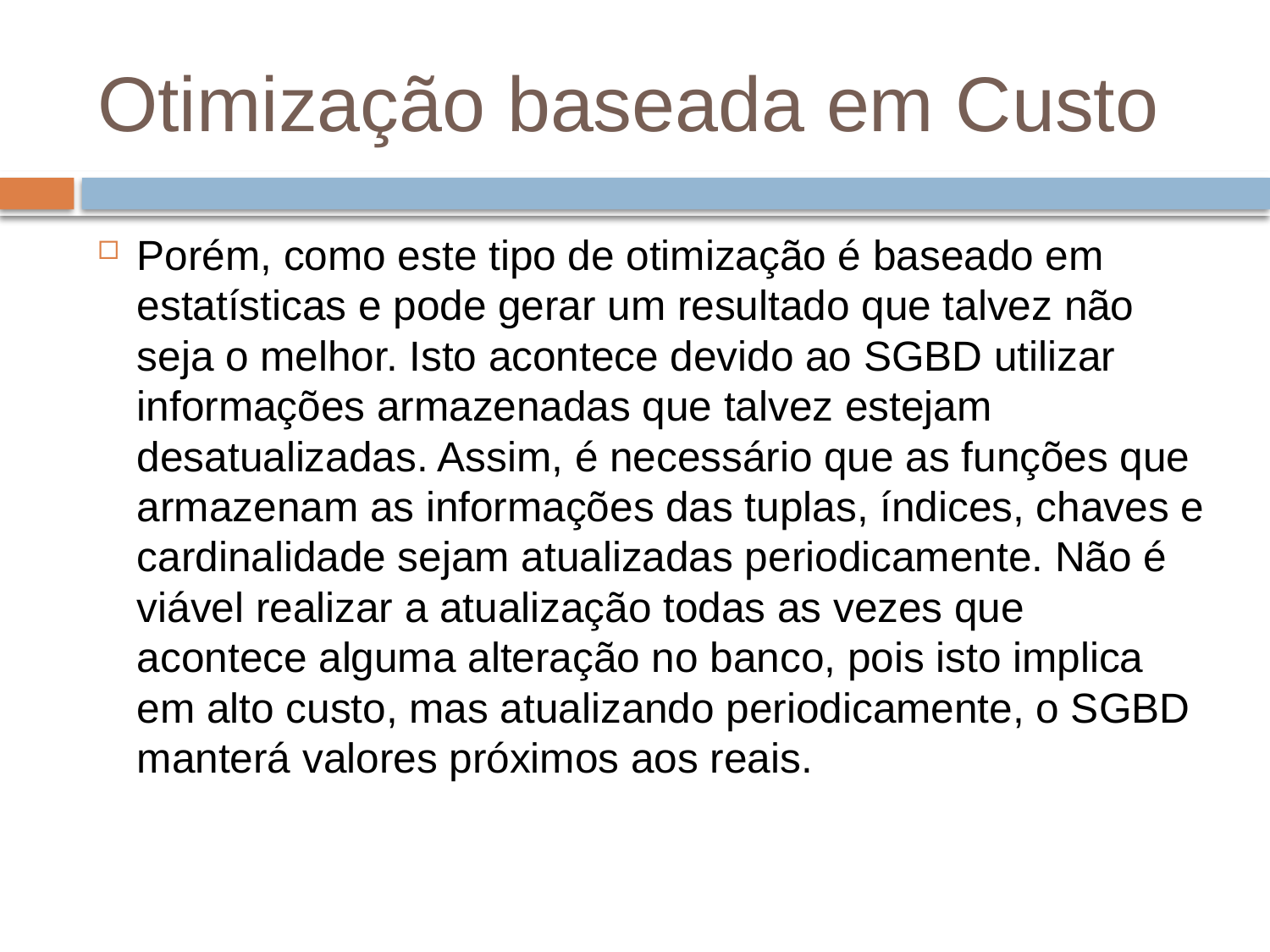

# Otimização baseada em Custo
Porém, como este tipo de otimização é baseado em estatísticas e pode gerar um resultado que talvez não seja o melhor. Isto acontece devido ao SGBD utilizar informações armazenadas que talvez estejam desatualizadas. Assim, é necessário que as funções que armazenam as informações das tuplas, índices, chaves e cardinalidade sejam atualizadas periodicamente. Não é viável realizar a atualização todas as vezes que acontece alguma alteração no banco, pois isto implica em alto custo, mas atualizando periodicamente, o SGBD manterá valores próximos aos reais.